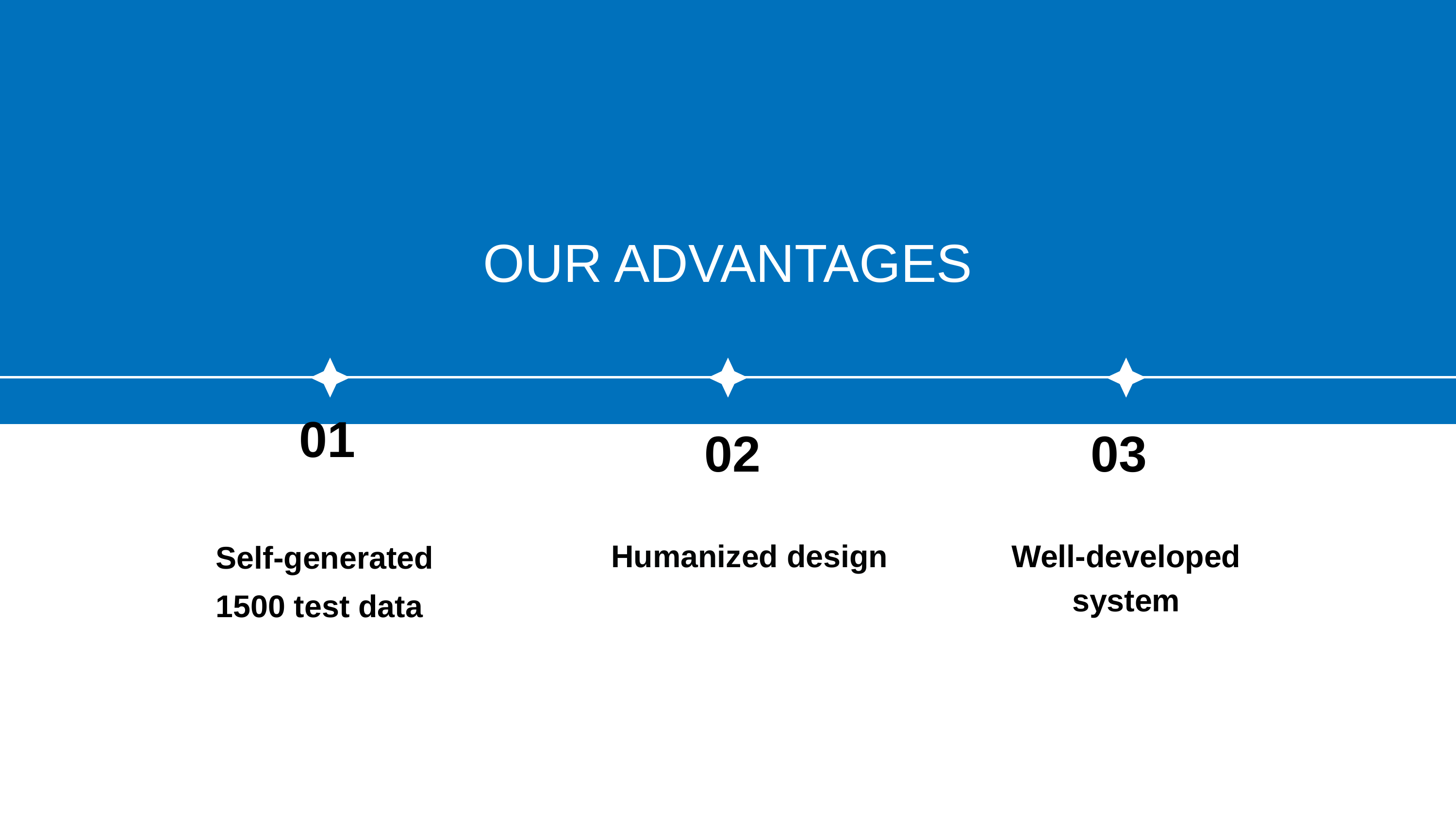

OUR ADVANTAGES

01
02
03
Self-generated 1500 test data
Humanized design
Well-developed system